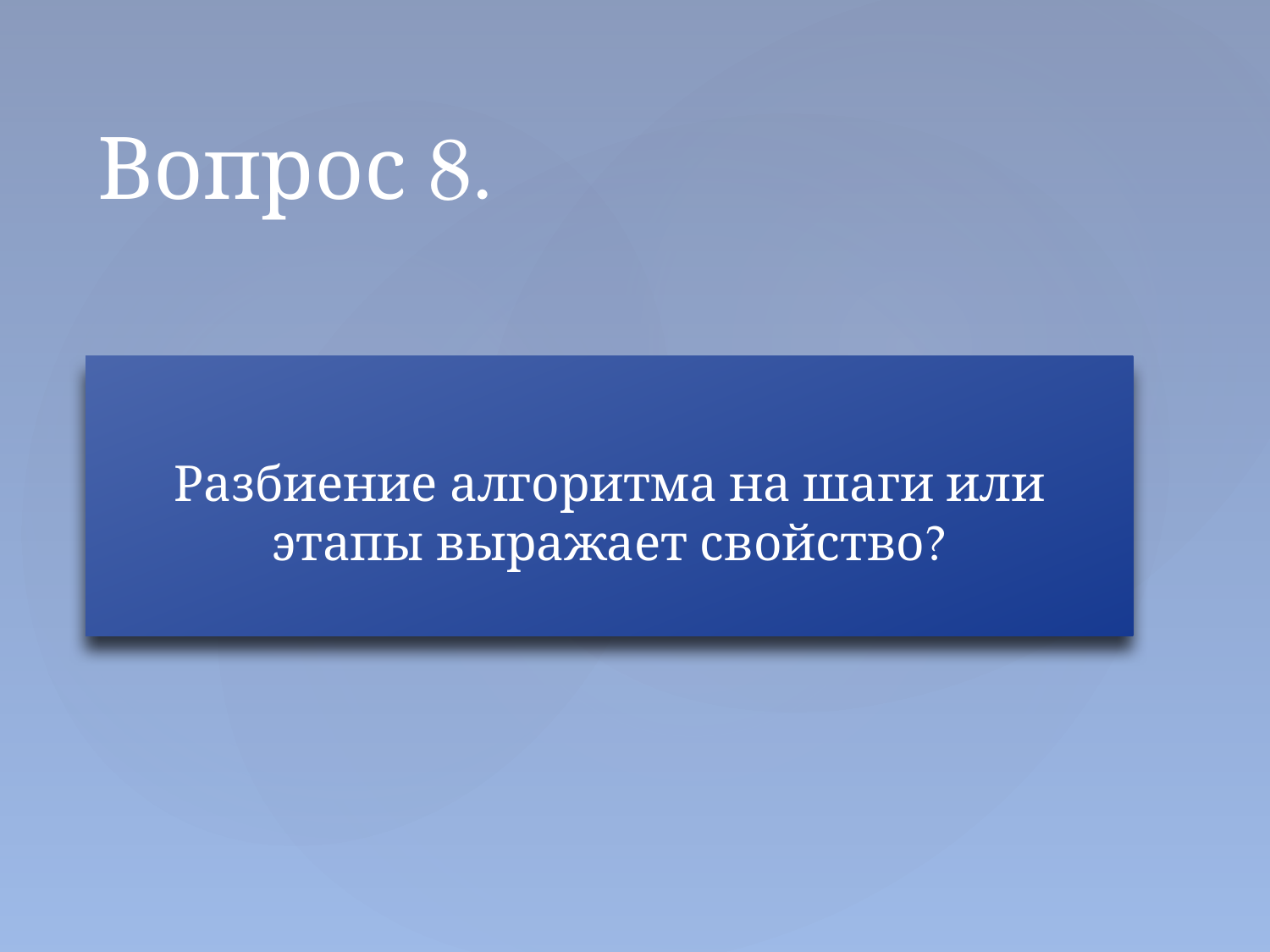

# Вопрос 8.
Разбиение алгоритма на шаги или этапы выражает свойство?